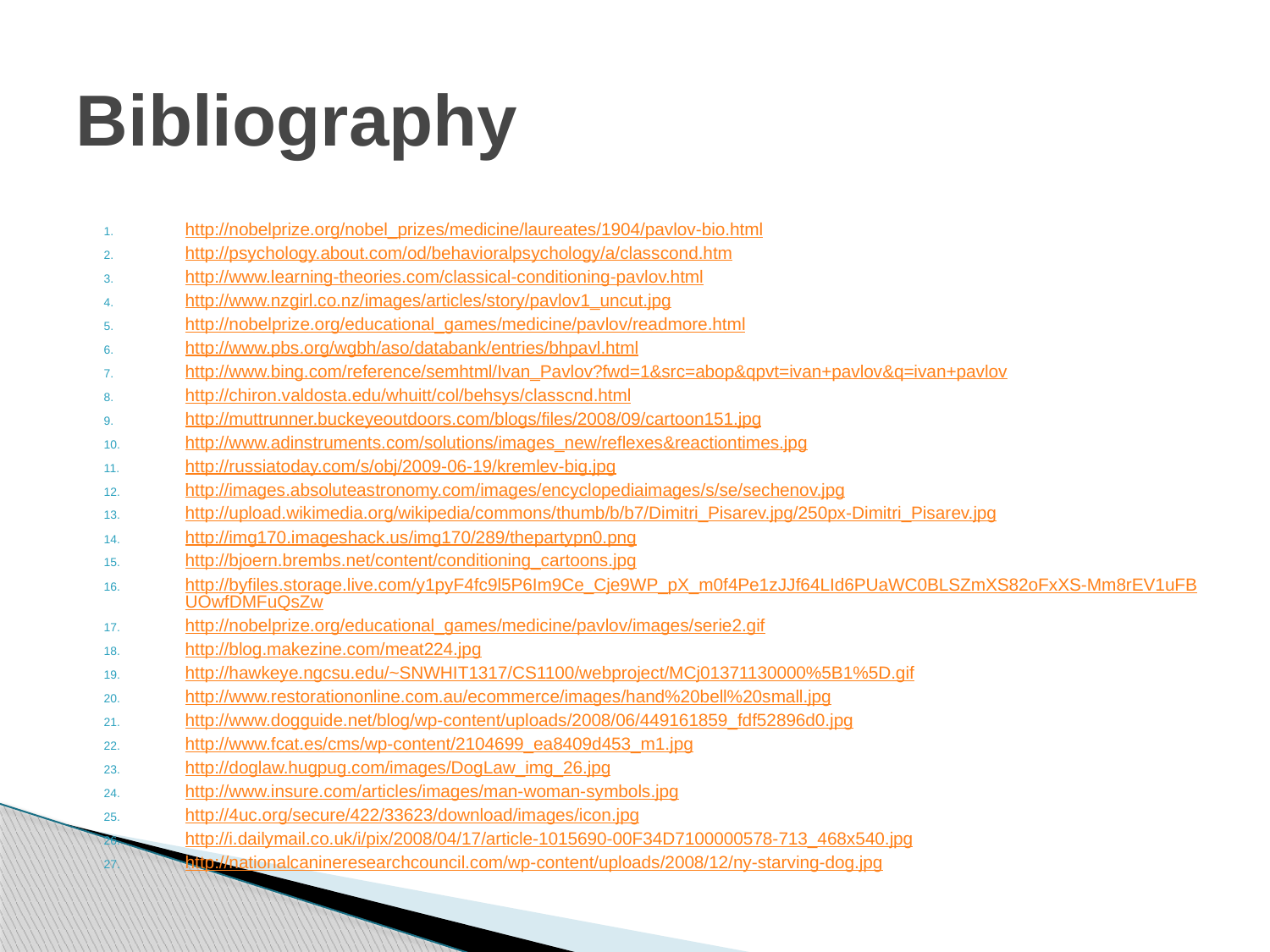

# Bibliography
http://nobelprize.org/nobel_prizes/medicine/laureates/1904/pavlov-bio.html
http://psychology.about.com/od/behavioralpsychology/a/classcond.htm
http://www.learning-theories.com/classical-conditioning-pavlov.html
http://www.nzgirl.co.nz/images/articles/story/pavlov1_uncut.jpg
http://nobelprize.org/educational_games/medicine/pavlov/readmore.html
http://www.pbs.org/wgbh/aso/databank/entries/bhpavl.html
http://www.bing.com/reference/semhtml/Ivan_Pavlov?fwd=1&src=abop&qpvt=ivan+pavlov&q=ivan+pavlov
http://chiron.valdosta.edu/whuitt/col/behsys/classcnd.html
http://muttrunner.buckeyeoutdoors.com/blogs/files/2008/09/cartoon151.jpg
http://www.adinstruments.com/solutions/images_new/reflexes&reactiontimes.jpg
http://russiatoday.com/s/obj/2009-06-19/kremlev-big.jpg
http://images.absoluteastronomy.com/images/encyclopediaimages/s/se/sechenov.jpg
http://upload.wikimedia.org/wikipedia/commons/thumb/b/b7/Dimitri_Pisarev.jpg/250px-Dimitri_Pisarev.jpg
http://img170.imageshack.us/img170/289/thepartypn0.png
http://bjoern.brembs.net/content/conditioning_cartoons.jpg
http://byfiles.storage.live.com/y1pyF4fc9l5P6Im9Ce_Cje9WP_pX_m0f4Pe1zJJf64LId6PUaWC0BLSZmXS82oFxXS-Mm8rEV1uFBUOwfDMFuQsZw
http://nobelprize.org/educational_games/medicine/pavlov/images/serie2.gif
http://blog.makezine.com/meat224.jpg
http://hawkeye.ngcsu.edu/~SNWHIT1317/CS1100/webproject/MCj01371130000%5B1%5D.gif
http://www.restorationonline.com.au/ecommerce/images/hand%20bell%20small.jpg
http://www.dogguide.net/blog/wp-content/uploads/2008/06/449161859_fdf52896d0.jpg
http://www.fcat.es/cms/wp-content/2104699_ea8409d453_m1.jpg
http://doglaw.hugpug.com/images/DogLaw_img_26.jpg
http://www.insure.com/articles/images/man-woman-symbols.jpg
http://4uc.org/secure/422/33623/download/images/icon.jpg
http://i.dailymail.co.uk/i/pix/2008/04/17/article-1015690-00F34D7100000578-713_468x540.jpg
http://nationalcanineresearchcouncil.com/wp-content/uploads/2008/12/ny-starving-dog.jpg